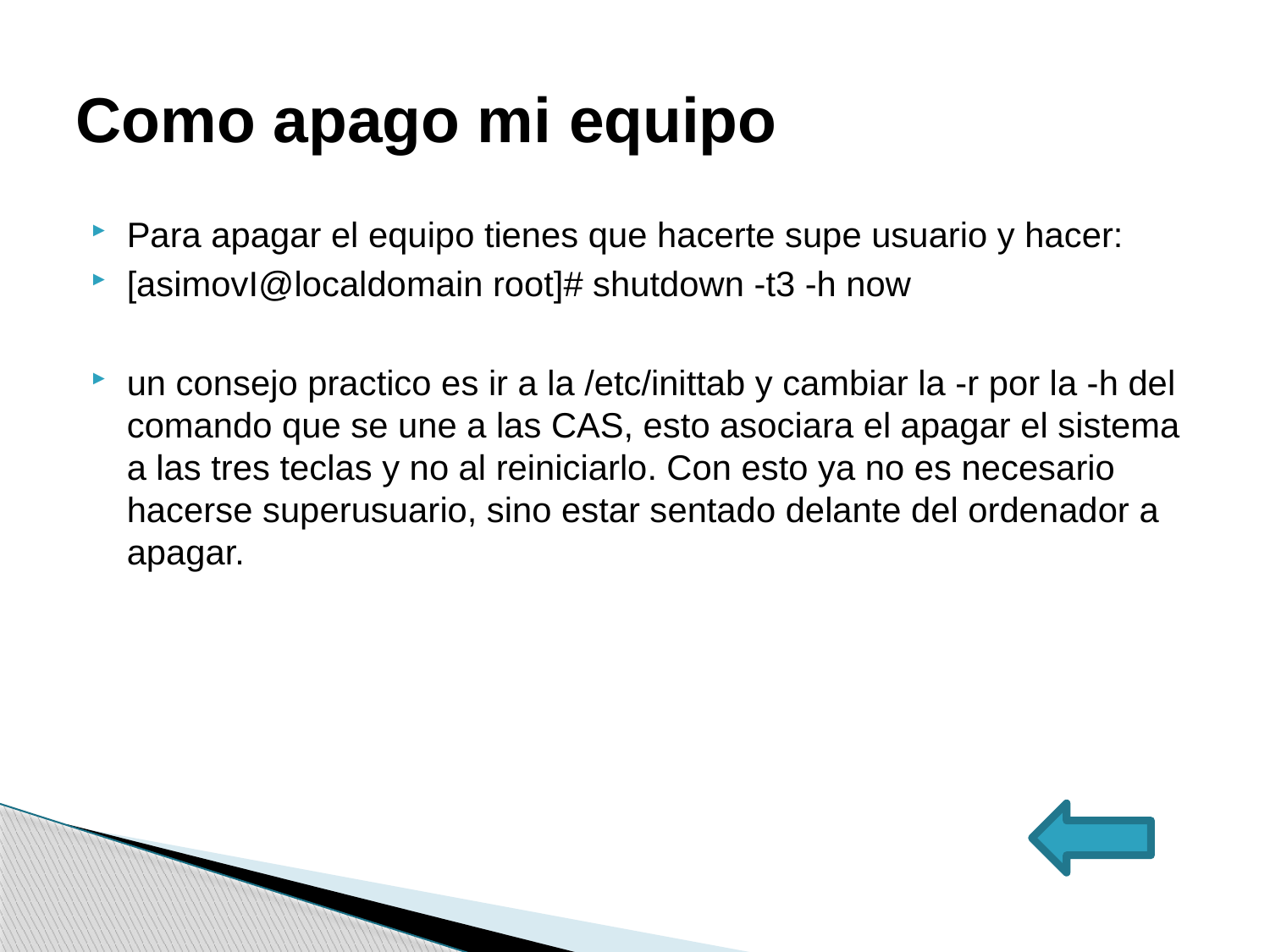

# Como apago mi equipo
Para apagar el equipo tienes que hacerte supe usuario y hacer:
[asimovI@localdomain root]# shutdown -t3 -h now

un consejo practico es ir a la /etc/inittab y cambiar la -r por la -h del comando que se une a las CAS, esto asociara el apagar el sistema a las tres teclas y no al reiniciarlo. Con esto ya no es necesario hacerse superusuario, sino estar sentado delante del ordenador a apagar.